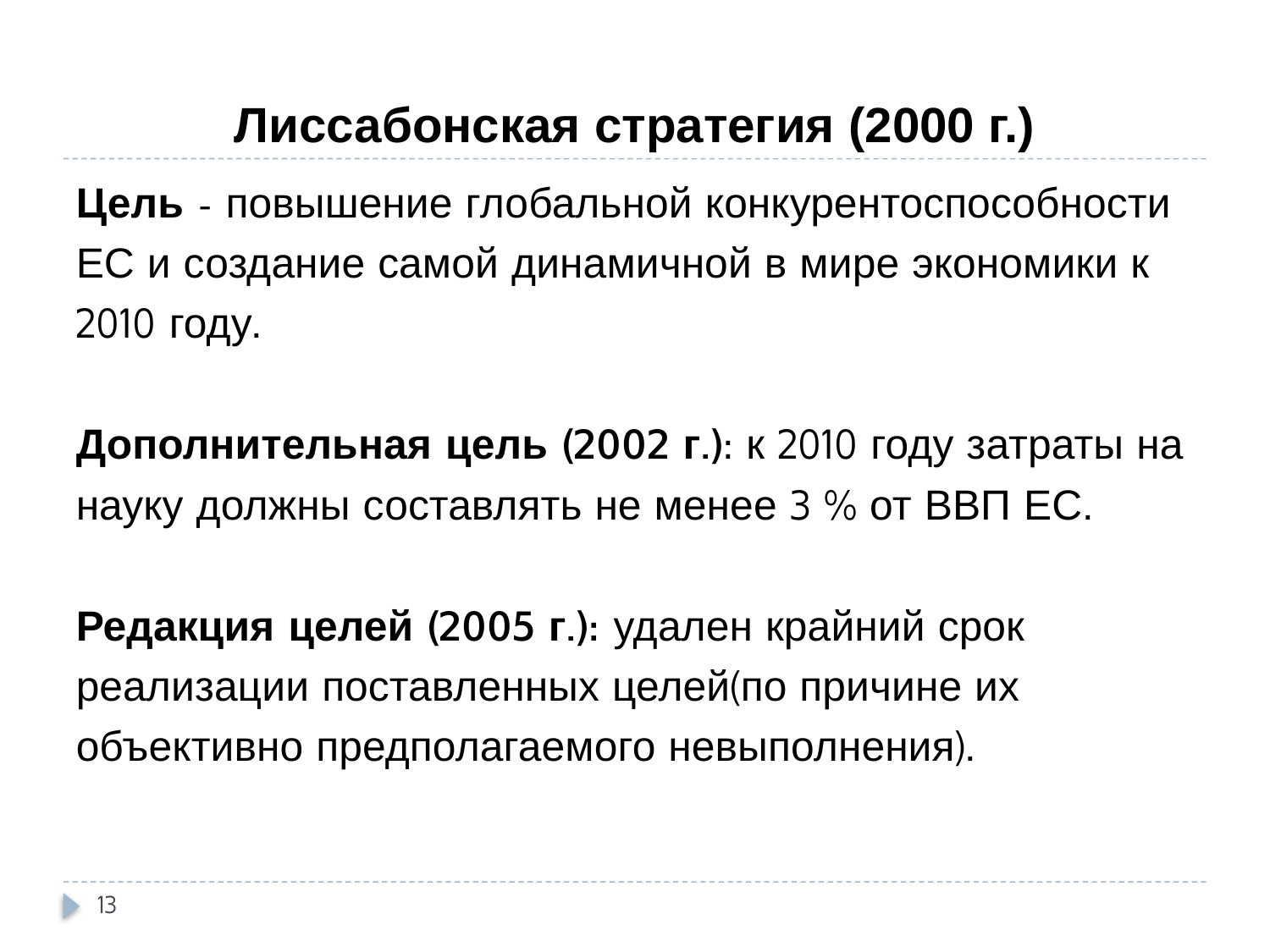

# Лиссабонская стратегия (2000 г.)
Цель - повышение глобальной конкурентоспособности
ЕС и создание самой динамичной в мире экономики к
2010 году.

Дополнительная цель (2002 г.): к 2010 году затраты на
науку должны составлять не менее 3 % от ВВП ЕС.

Редакция целей (2005 г.): удален крайний срок
реализации поставленных целей(по причине их
объективно предполагаемого невыполнения).

13